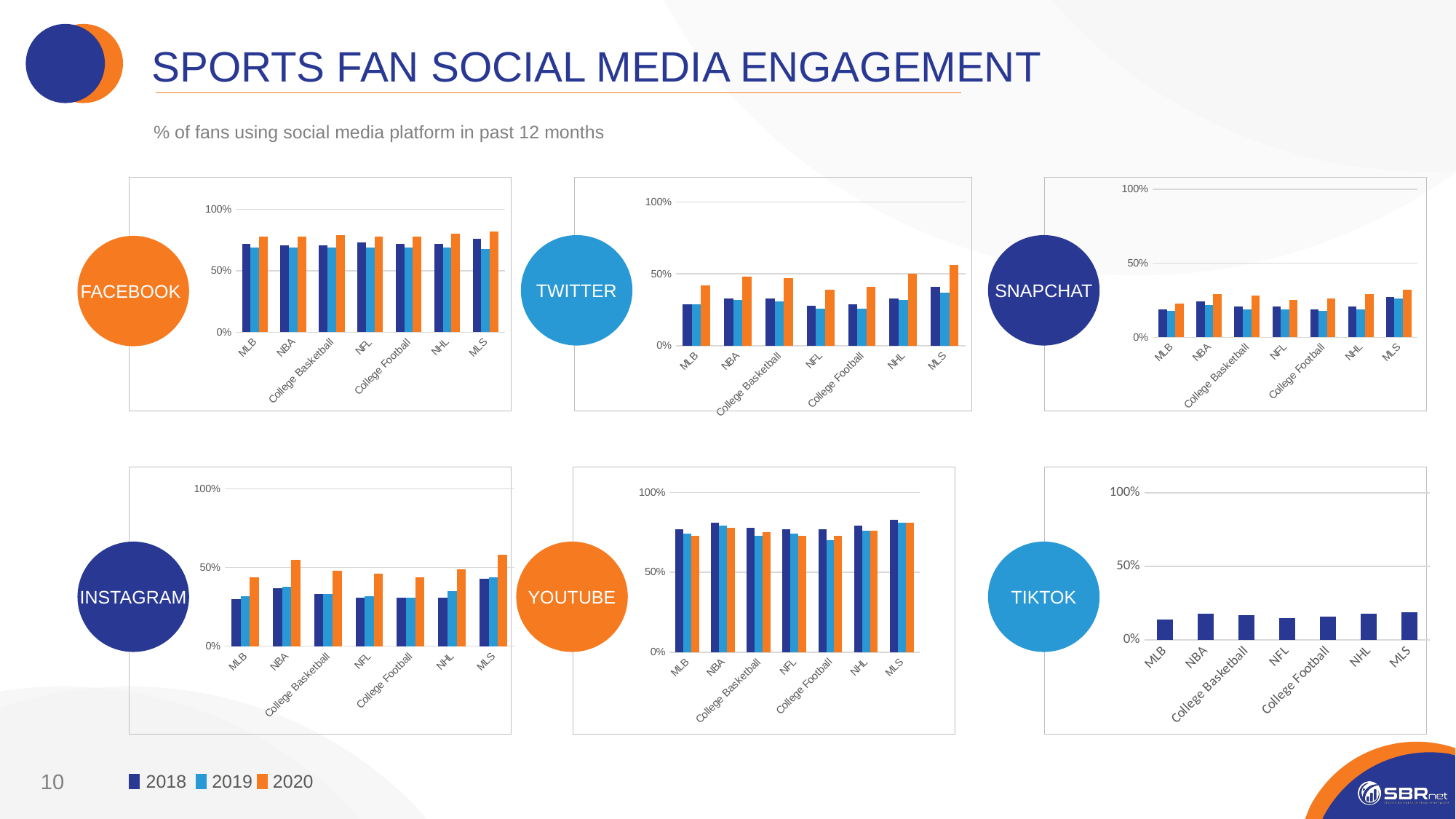

SPORTS FAN SOCIAL MEDIA ENGAGEMENT
% of fans using social media platform in past 12 months

### Chart

| Category | 2018 | 2019 | 2020 |
|---|---|---|---|
| MLB | 0.19 | 0.18 | 0.23 |
| NBA | 0.24 | 0.22 | 0.29 |
| College Basketball | 0.21 | 0.19 | 0.28 |
| NFL | 0.21 | 0.19 | 0.25 |
| College Football | 0.19 | 0.18 | 0.26 |
| NHL | 0.21 | 0.19 | 0.29 |
| MLS | 0.27 | 0.26 | 0.32 |

### Chart

| Category | 2018 | 2019 | 2020 |
|---|---|---|---|
| MLB | 0.29 | 0.29 | 0.42 |
| NBA | 0.33 | 0.32 | 0.48 |
| College Basketball | 0.33 | 0.31 | 0.47 |
| NFL | 0.28 | 0.26 | 0.39 |
| College Football | 0.29 | 0.26 | 0.41 |
| NHL | 0.33 | 0.32 | 0.5 |
| MLS | 0.41 | 0.37 | 0.56 |

### Chart

| Category | 2018 | 2019 | 2020 |
|---|---|---|---|
| MLB | 0.72 | 0.69 | 0.78 |
| NBA | 0.71 | 0.69 | 0.78 |
| College Basketball | 0.71 | 0.69 | 0.79 |
| NFL | 0.73 | 0.69 | 0.78 |
| College Football | 0.72 | 0.69 | 0.78 |
| NHL | 0.72 | 0.69 | 0.8 |
| MLS | 0.76 | 0.68 | 0.82 |
TWITTER
SNAPCHAT
FACEBOOK

### Chart

| Category | 2018 | 2019 | 2020 |
|---|---|---|---|
| MLB | 0.3 | 0.32 | 0.44 |
| NBA | 0.37 | 0.38 | 0.55 |
| College Basketball | 0.33 | 0.33 | 0.48 |
| NFL | 0.31 | 0.32 | 0.46 |
| College Football | 0.31 | 0.31 | 0.44 |
| NHL | 0.31 | 0.35 | 0.49 |
| MLS | 0.43 | 0.44 | 0.58 |

### Chart

| Category | 2020 |
|---|---|
| MLB | 0.14 |
| NBA | 0.18 |
| College Basketball | 0.17 |
| NFL | 0.15 |
| College Football | 0.16 |
| NHL | 0.18 |
| MLS | 0.19 |

### Chart

| Category | 2018 | 2019 | 2020 |
|---|---|---|---|
| MLB | 0.77 | 0.74 | 0.73 |
| NBA | 0.81 | 0.79 | 0.78 |
| College Basketball | 0.78 | 0.73 | 0.75 |
| NFL | 0.77 | 0.74 | 0.73 |
| College Football | 0.77 | 0.7 | 0.73 |
| NHL | 0.79 | 0.76 | 0.76 |
| MLS | 0.83 | 0.81 | 0.81 |
INSTAGRAM
YOUTUBE
TIKTOK
10
2018     2019    2020